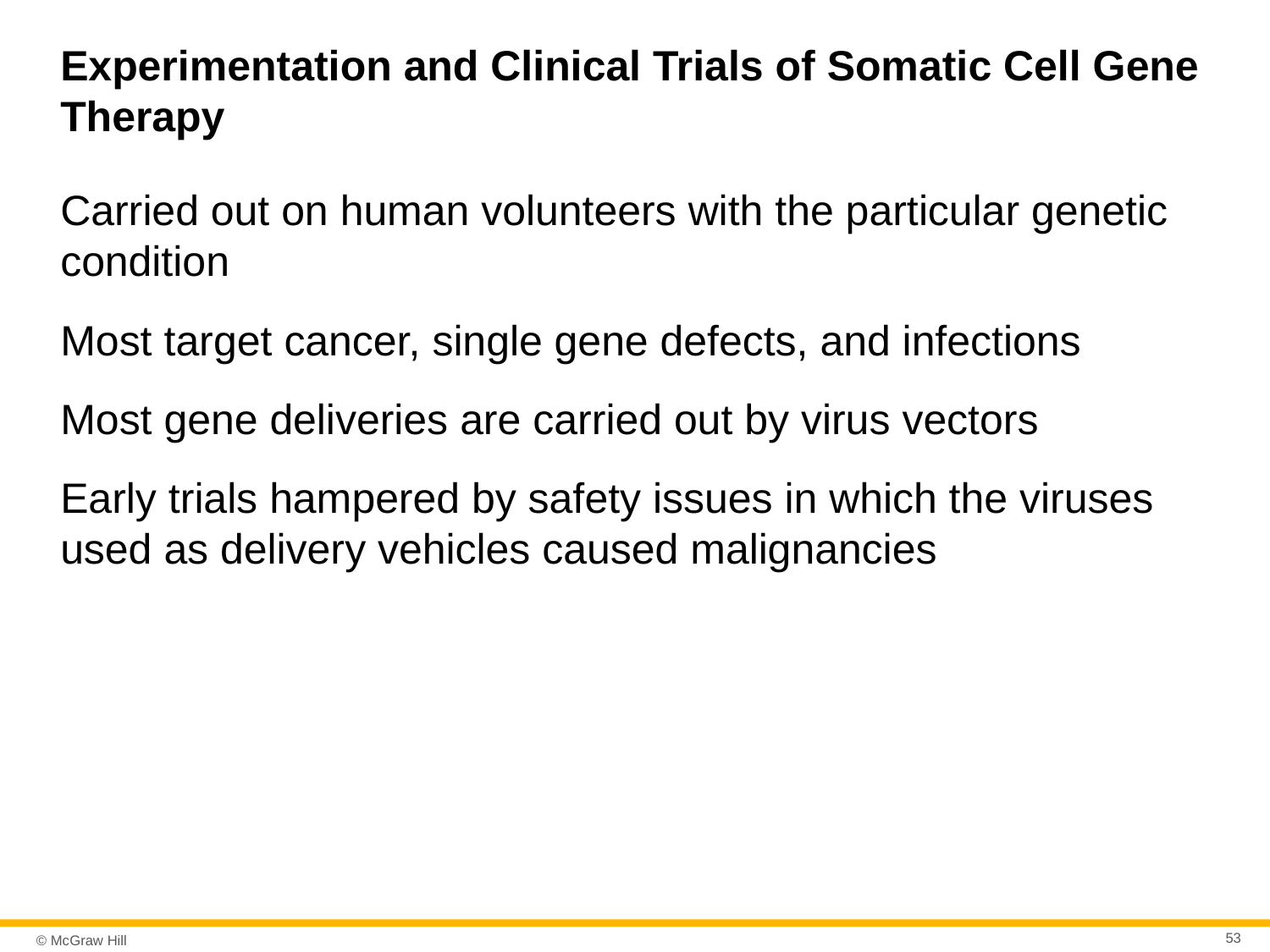

# Experimentation and Clinical Trials of Somatic Cell Gene Therapy
Carried out on human volunteers with the particular genetic condition
Most target cancer, single gene defects, and infections
Most gene deliveries are carried out by virus vectors
Early trials hampered by safety issues in which the viruses used as delivery vehicles caused malignancies